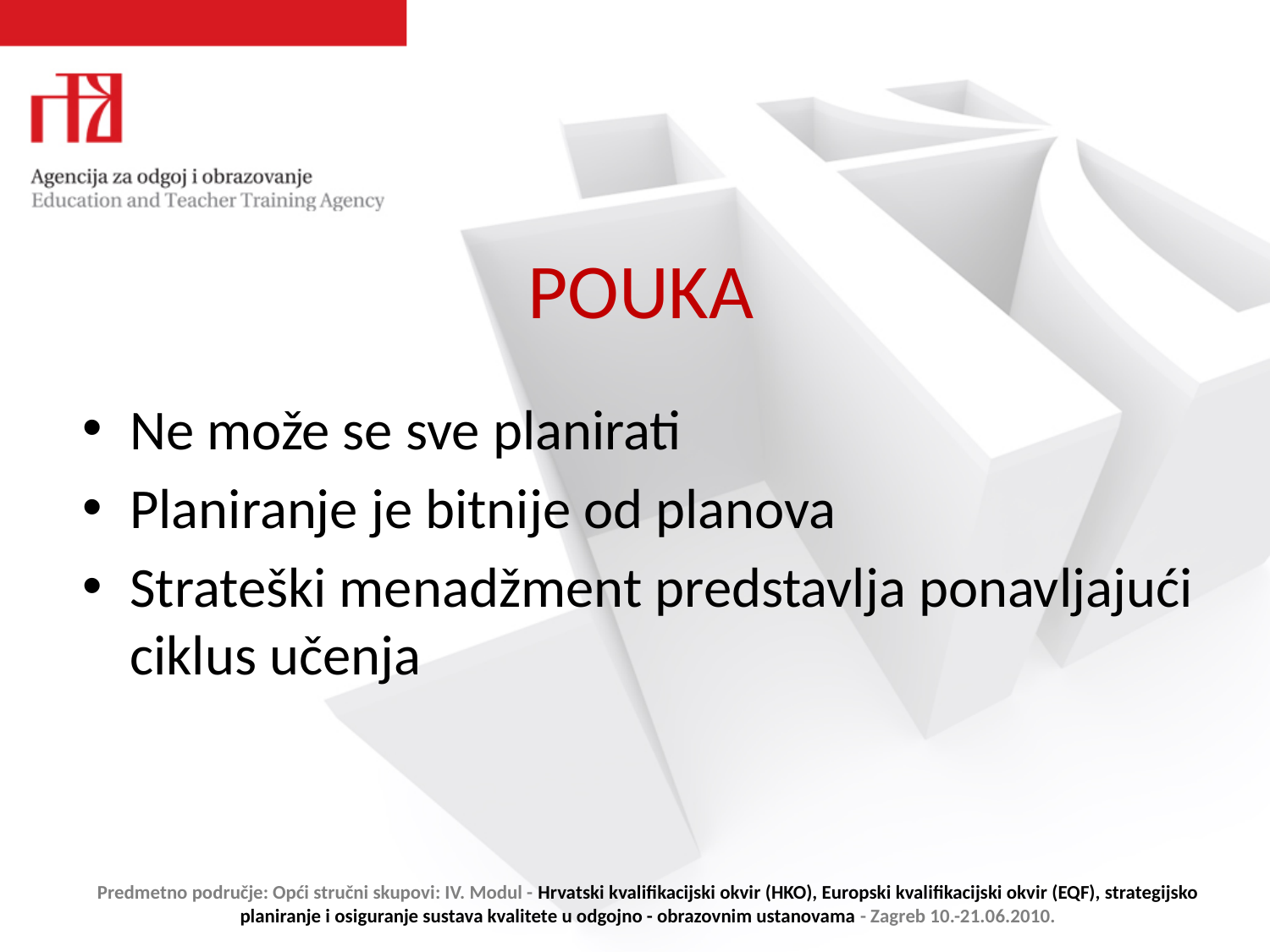

# POUKA
Ne može se sve planirati
Planiranje je bitnije od planova
Strateški menadžment predstavlja ponavljajući ciklus učenja